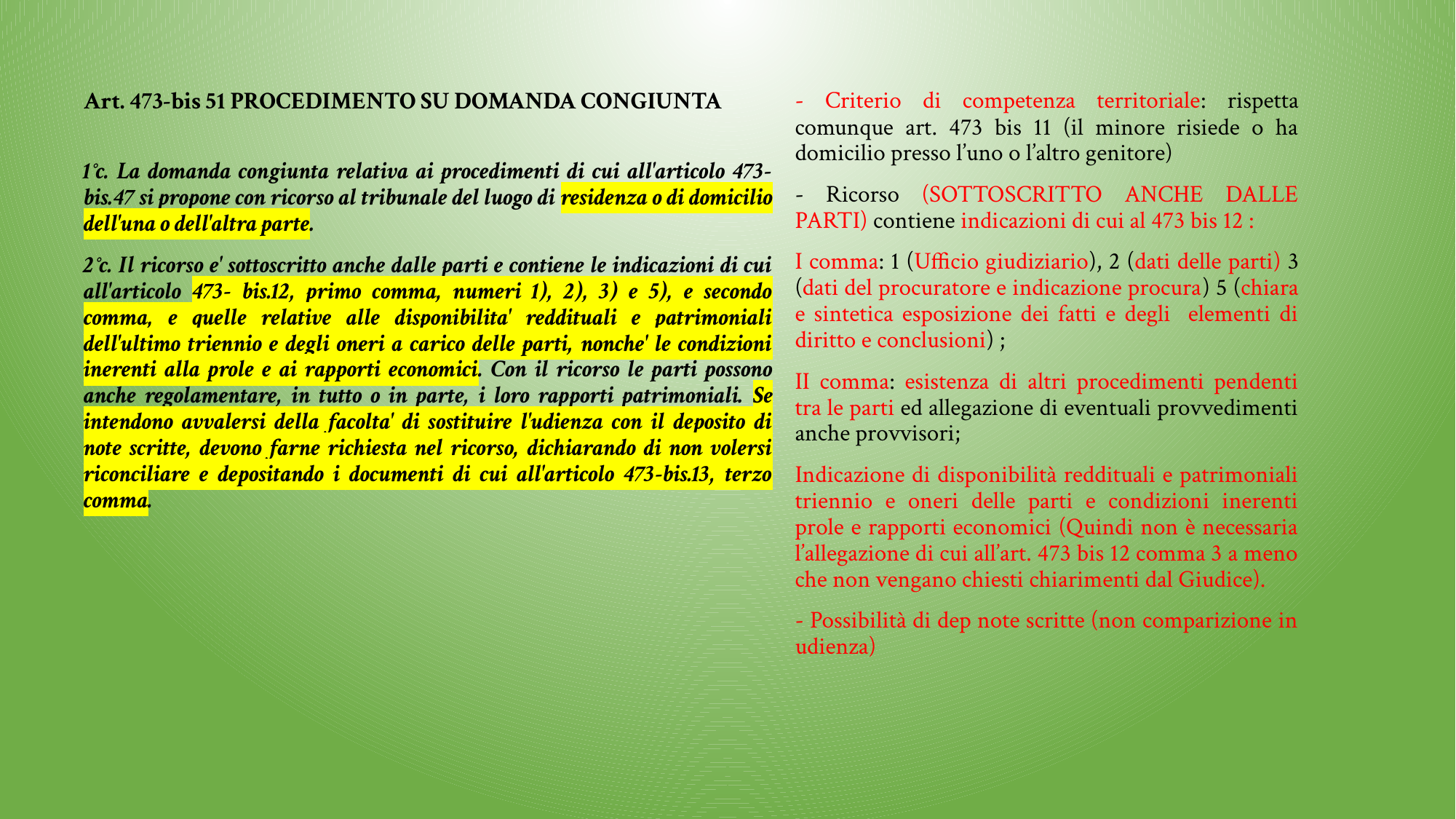

Art. 473-bis 51 PROCEDIMENTO SU DOMANDA CONGIUNTA
1°c. La domanda congiunta relativa ai procedimenti di cui all'articolo 473-bis.47 si propone con ricorso al tribunale del luogo di residenza o di domicilio dell'una o dell'altra parte.
2°c. Il ricorso e' sottoscritto anche dalle parti e contiene le indicazioni di cui all'articolo 473- bis.12, primo comma, numeri 1), 2), 3) e 5), e secondo comma, e quelle relative alle disponibilita' reddituali e patrimoniali dell'ultimo triennio e degli oneri a carico delle parti, nonche' le condizioni inerenti alla prole e ai rapporti economici. Con il ricorso le parti possono anche regolamentare, in tutto o in parte, i loro rapporti patrimoniali. Se intendono avvalersi della facolta' di sostituire l'udienza con il deposito di note scritte, devono farne richiesta nel ricorso, dichiarando di non volersi riconciliare e depositando i documenti di cui all'articolo 473-bis.13, terzo comma.
- Criterio di competenza territoriale: rispetta comunque art. 473 bis 11 (il minore risiede o ha domicilio presso l’uno o l’altro genitore)
- Ricorso (SOTTOSCRITTO ANCHE DALLE PARTI) contiene indicazioni di cui al 473 bis 12 :
I comma: 1 (Ufficio giudiziario), 2 (dati delle parti) 3 (dati del procuratore e indicazione procura) 5 (chiara e sintetica esposizione dei fatti e degli  elementi di diritto e conclusioni) ;
II comma: esistenza di altri procedimenti pendenti tra le parti ed allegazione di eventuali provvedimenti anche provvisori;
Indicazione di disponibilità reddituali e patrimoniali triennio e oneri delle parti e condizioni inerenti prole e rapporti economici (Quindi non è necessaria l’allegazione di cui all’art. 473 bis 12 comma 3 a meno che non vengano chiesti chiarimenti dal Giudice).
- Possibilità di dep note scritte (non comparizione in udienza)